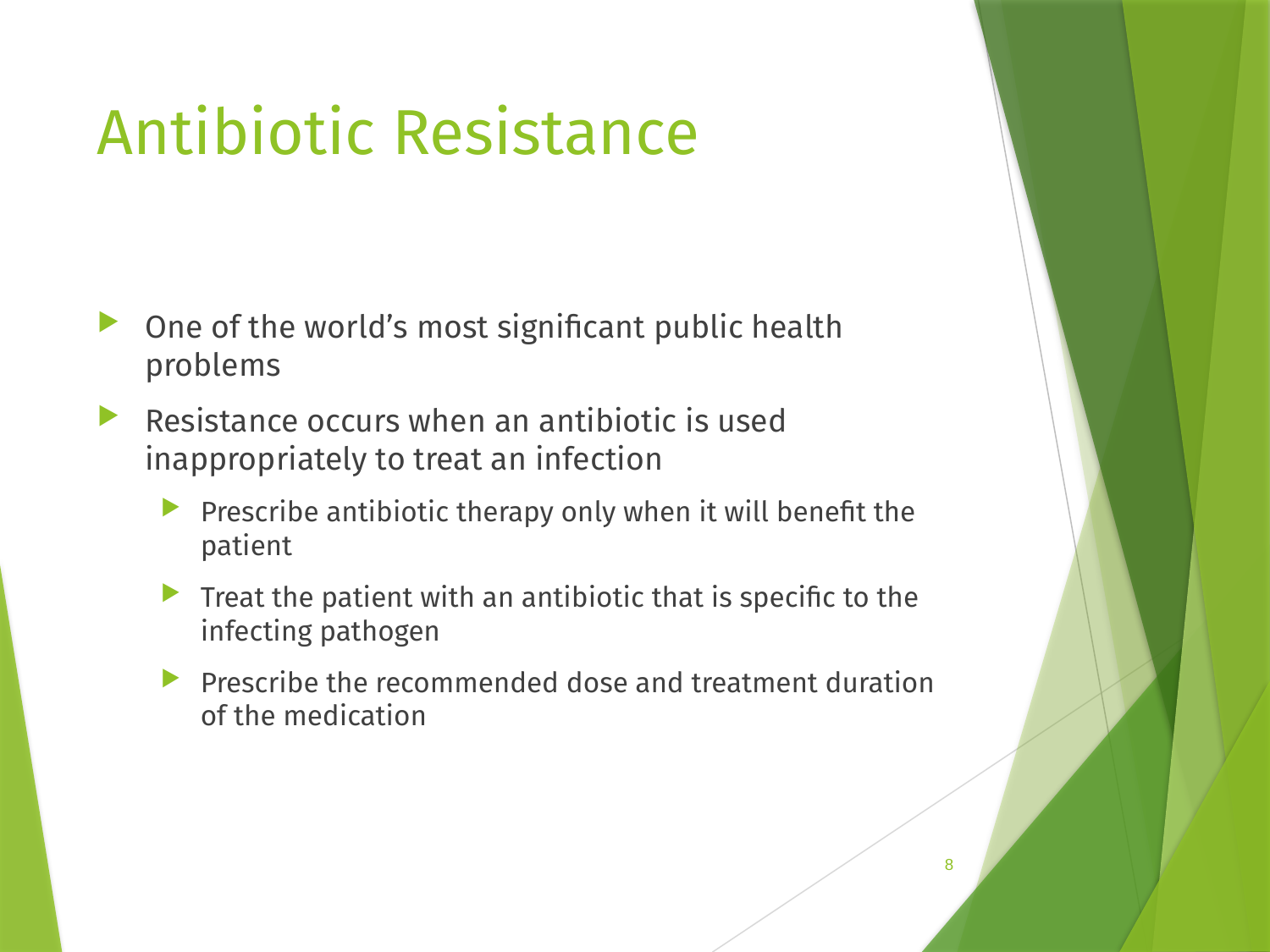

# Antibiotic Resistance
One of the world’s most significant public health problems
Resistance occurs when an antibiotic is used inappropriately to treat an infection
Prescribe antibiotic therapy only when it will benefit the patient
Treat the patient with an antibiotic that is specific to the infecting pathogen
Prescribe the recommended dose and treatment duration of the medication

 8